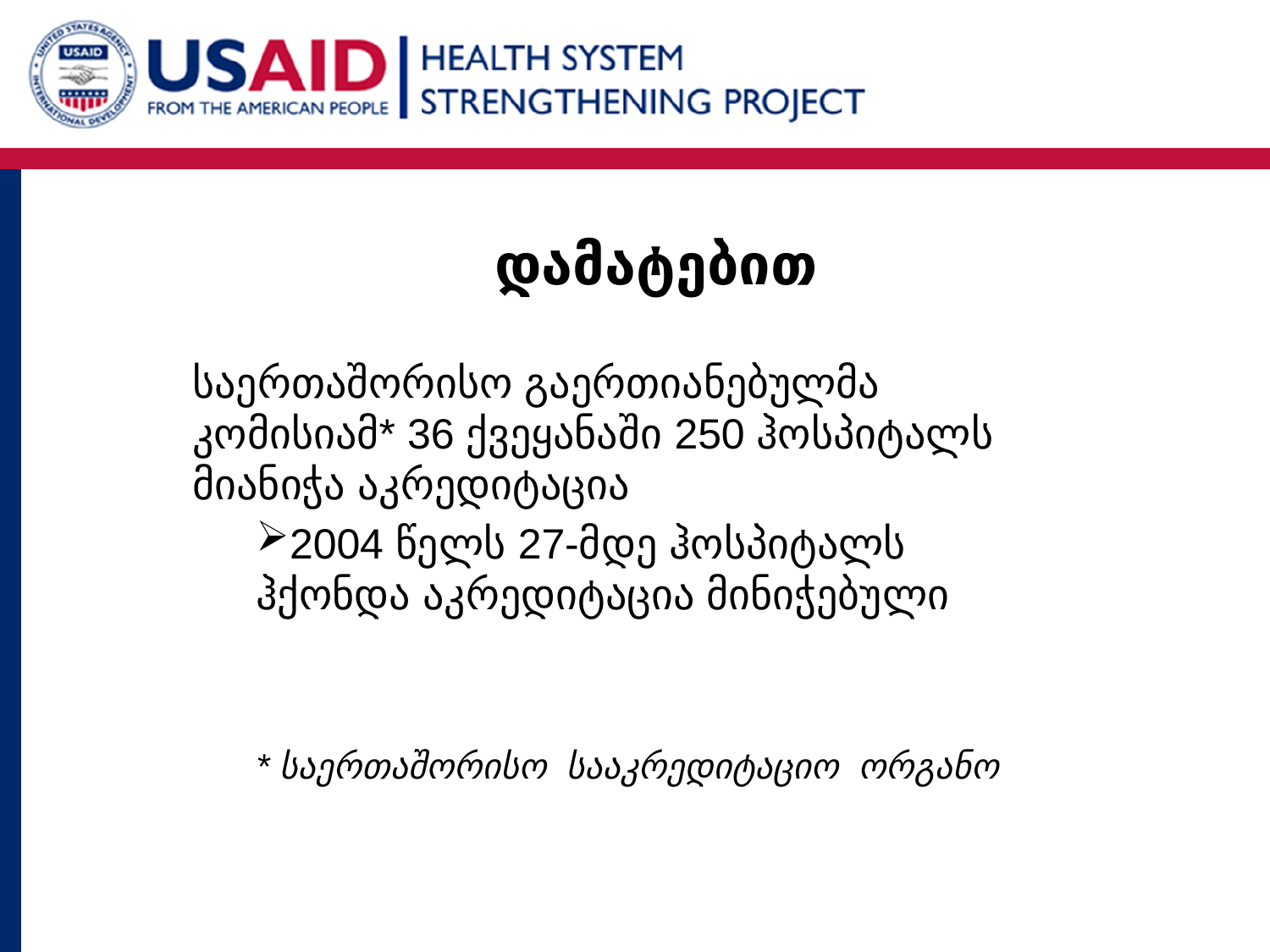

# დამატებით

საერთაშორისო გაერთიანებულმა კომისიამ* 36 ქვეყანაში 250 ჰოსპიტალს მიანიჭა აკრედიტაცია
2004 წელს 27-მდე ჰოსპიტალს ჰქონდა აკრედიტაცია მინიჭებული

* საერთაშორისო  სააკრედიტაციო  ორგანო